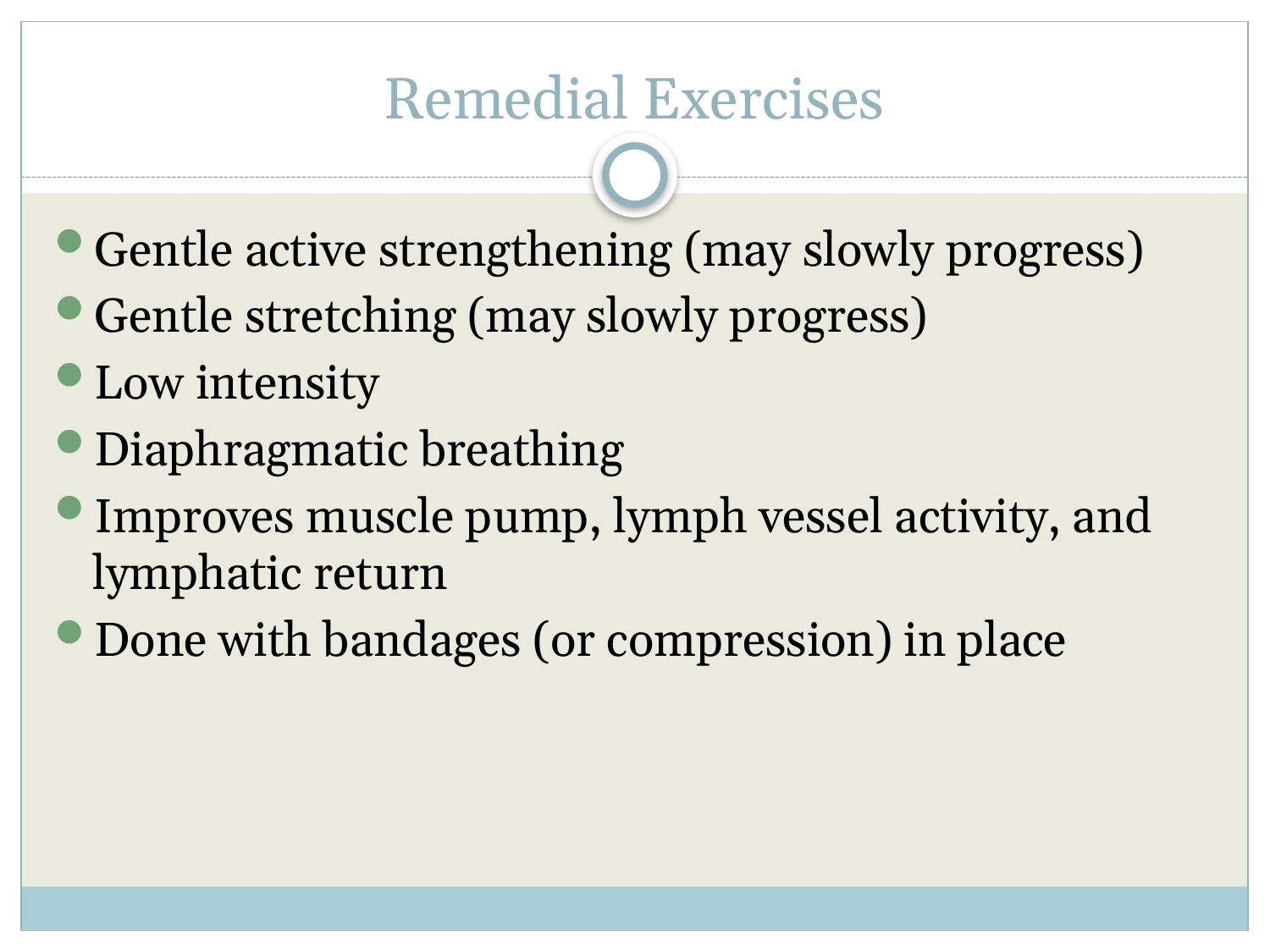

# Remedial Exercises
Gentle active strengthening (may slowly progress)
Gentle stretching (may slowly progress)
Low intensity
Diaphragmatic breathing
Improves muscle pump, lymph vessel activity, and lymphatic return
Done with bandages (or compression) in place